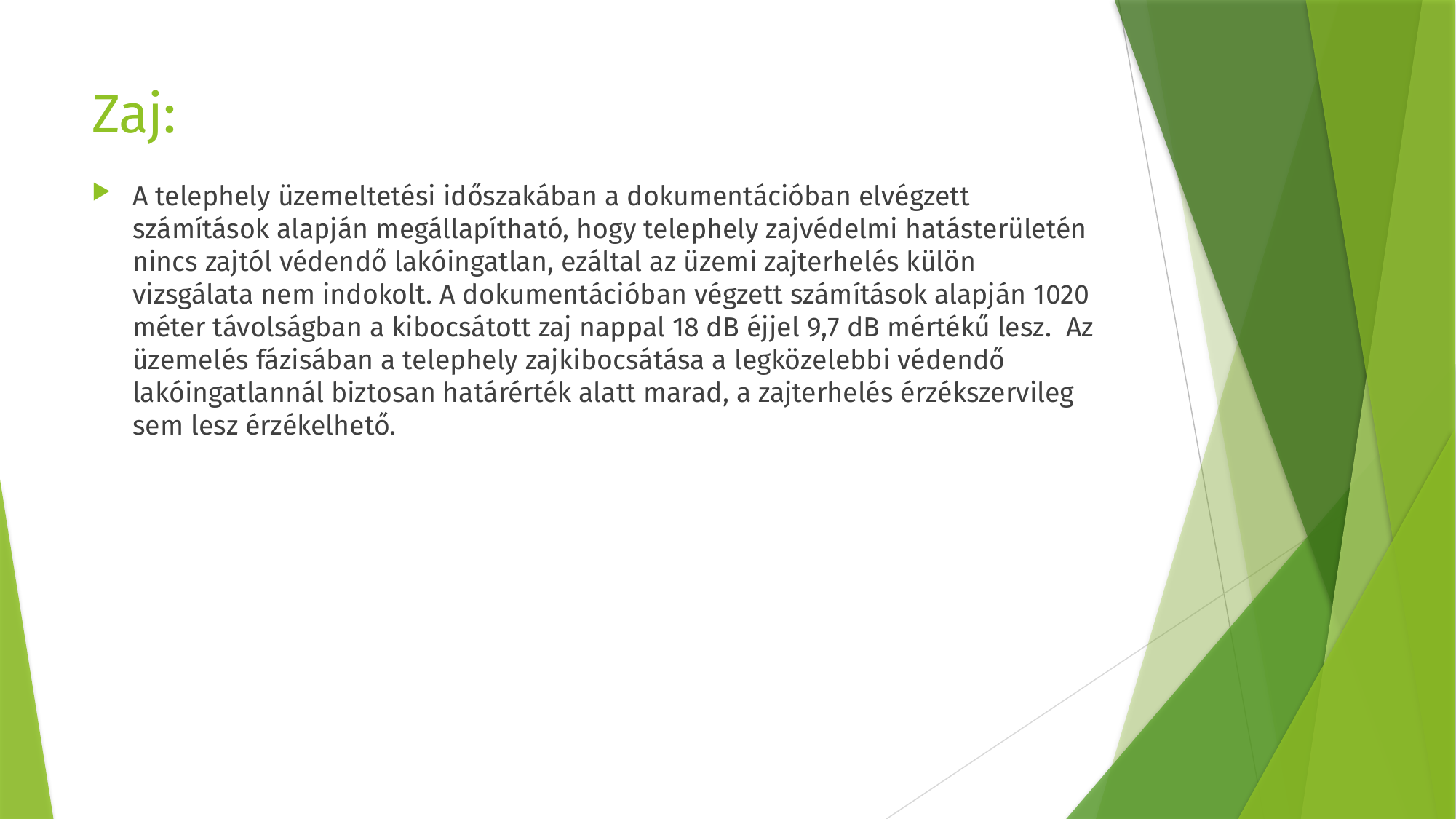

# Zaj:
A telephely üzemeltetési időszakában a dokumentációban elvégzett számítások alapján megállapítható, hogy telephely zajvédelmi hatásterületén nincs zajtól védendő lakóingatlan, ezáltal az üzemi zajterhelés külön vizsgálata nem indokolt. A dokumentációban végzett számítások alapján 1020 méter távolságban a kibocsátott zaj nappal 18 dB éjjel 9,7 dB mértékű lesz.  Az üzemelés fázisában a telephely zajkibocsátása a legközelebbi védendő lakóingatlannál biztosan határérték alatt marad, a zajterhelés érzékszervileg sem lesz érzékelhető.